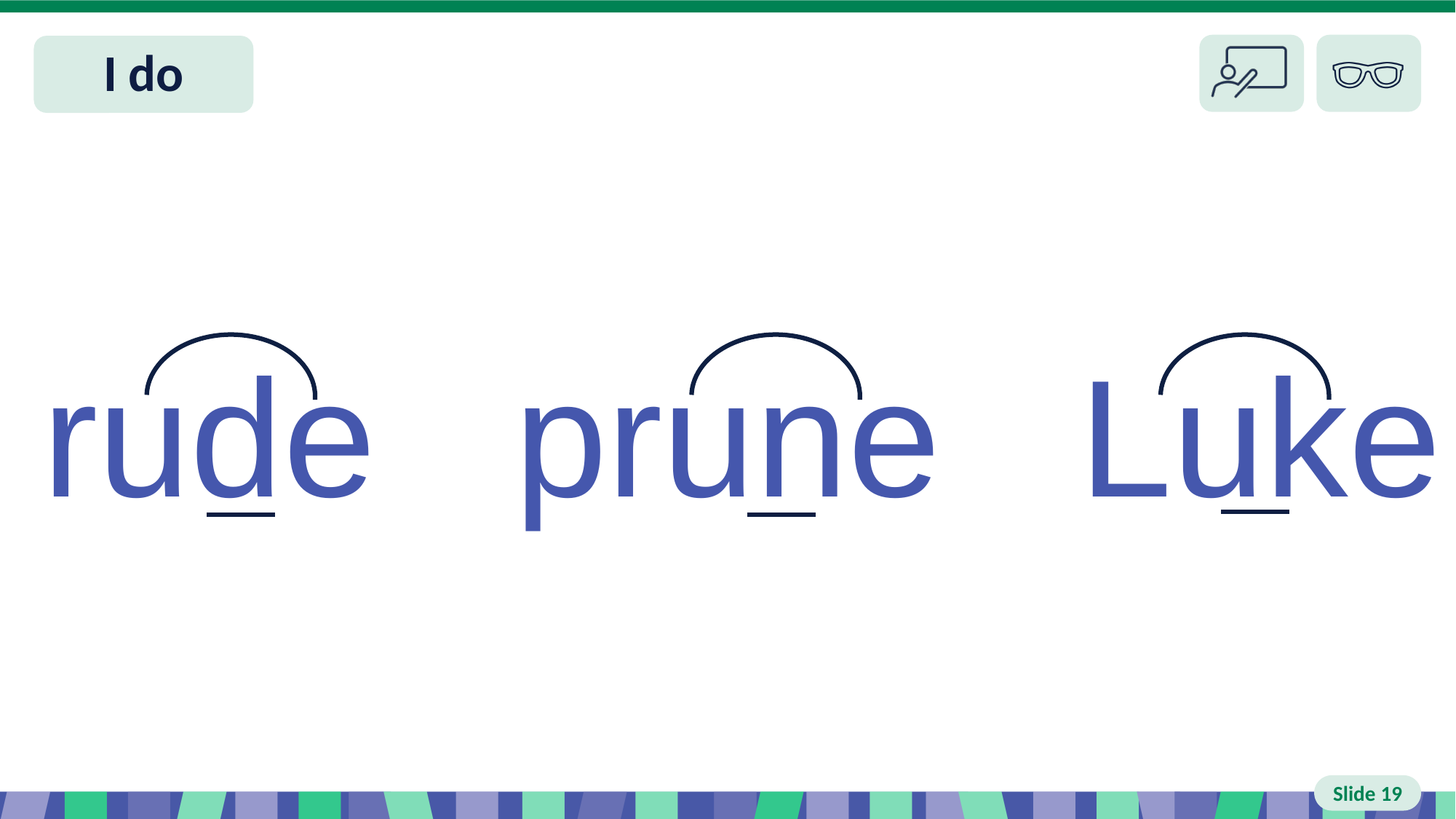

# Slide 19 I do

rude   prune   Luke